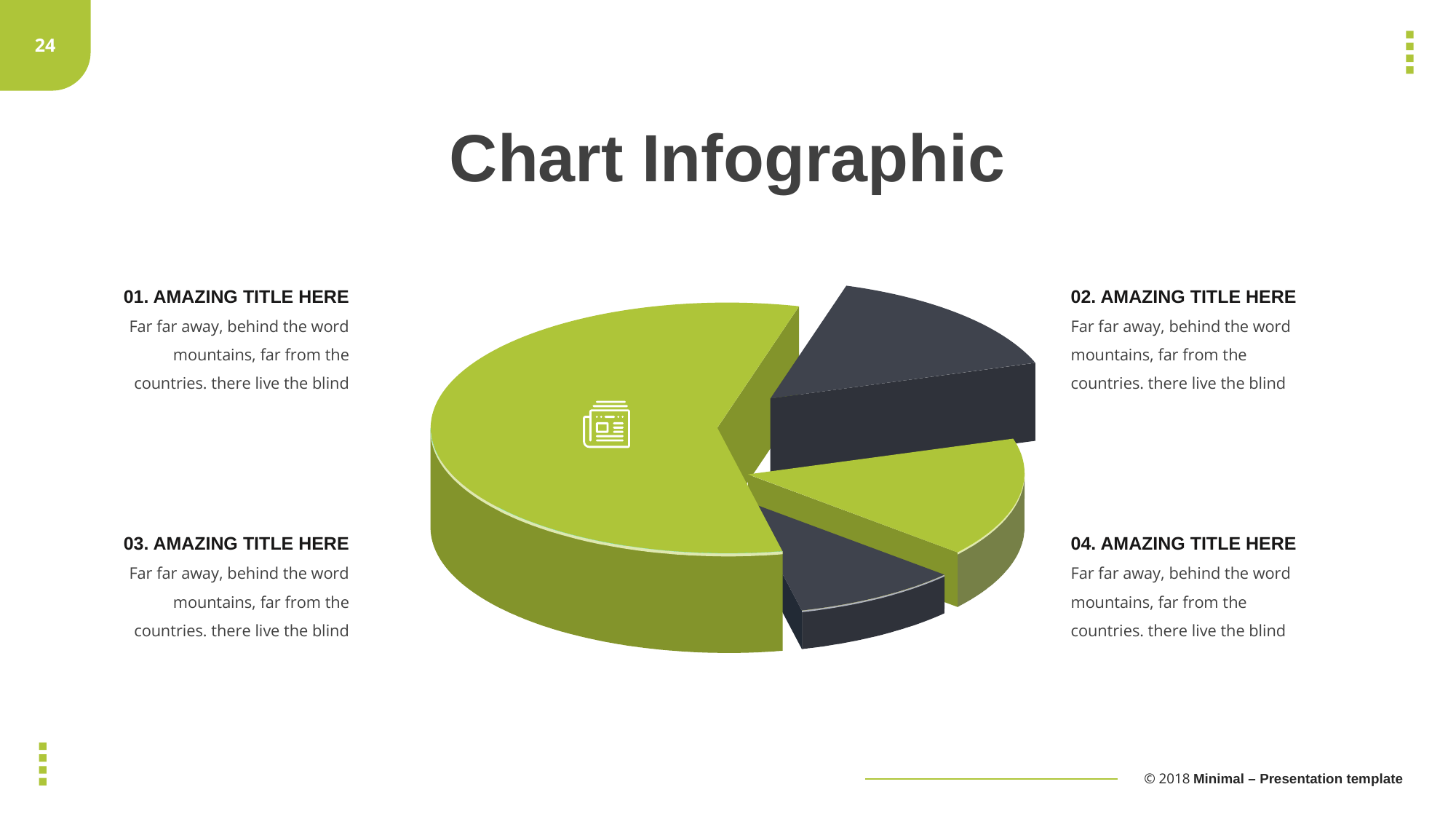

Chart Infographic
01. AMAZING TITLE HERE
Far far away, behind the word mountains, far from the countries. there live the blind
02. AMAZING TITLE HERE
Far far away, behind the word mountains, far from the countries. there live the blind

03. AMAZING TITLE HERE
Far far away, behind the word mountains, far from the countries. there live the blind
04. AMAZING TITLE HERE
Far far away, behind the word mountains, far from the countries. there live the blind